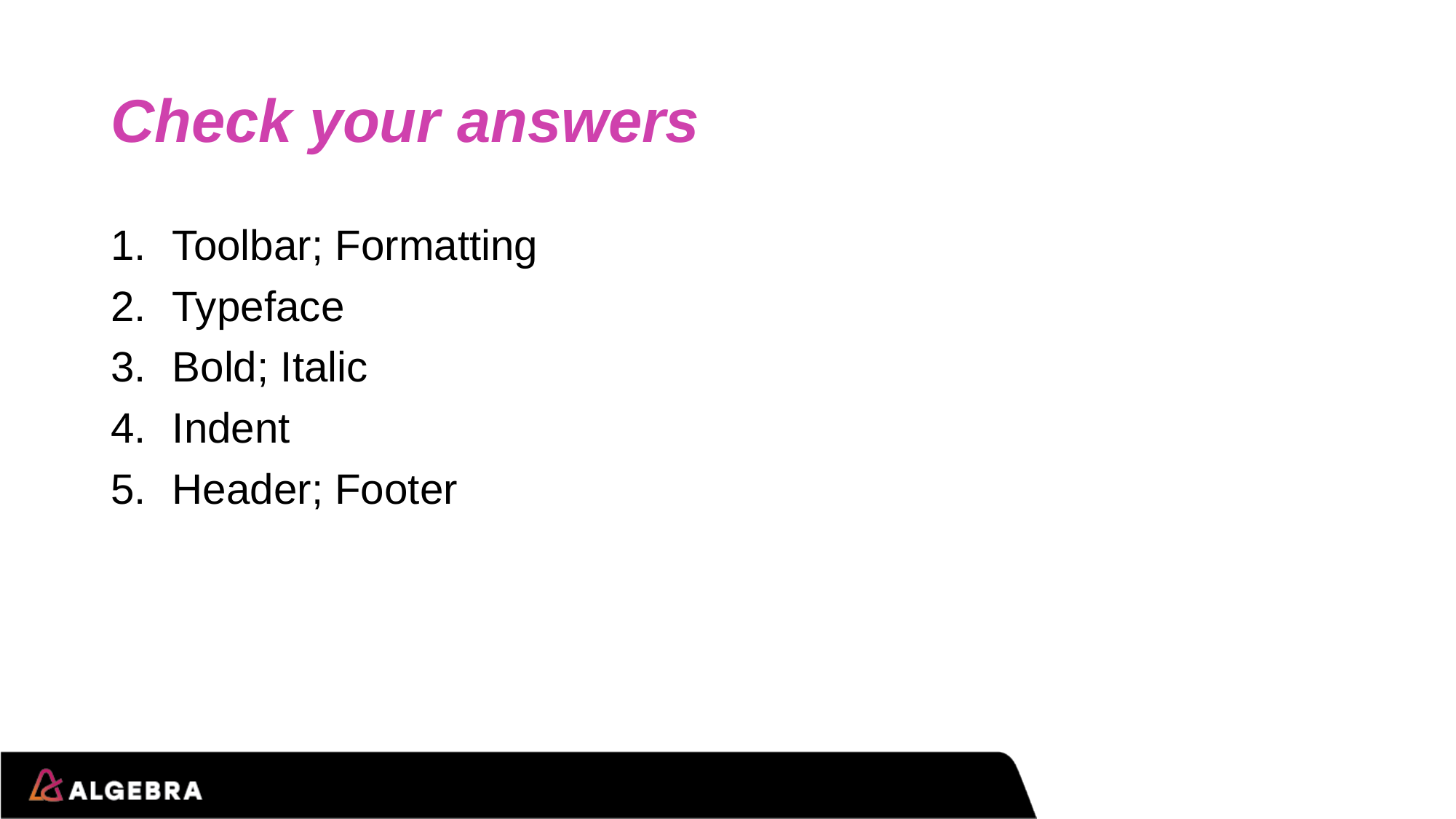

# Check your answers
Toolbar; Formatting
Typeface
Bold; Italic
Indent
Header; Footer